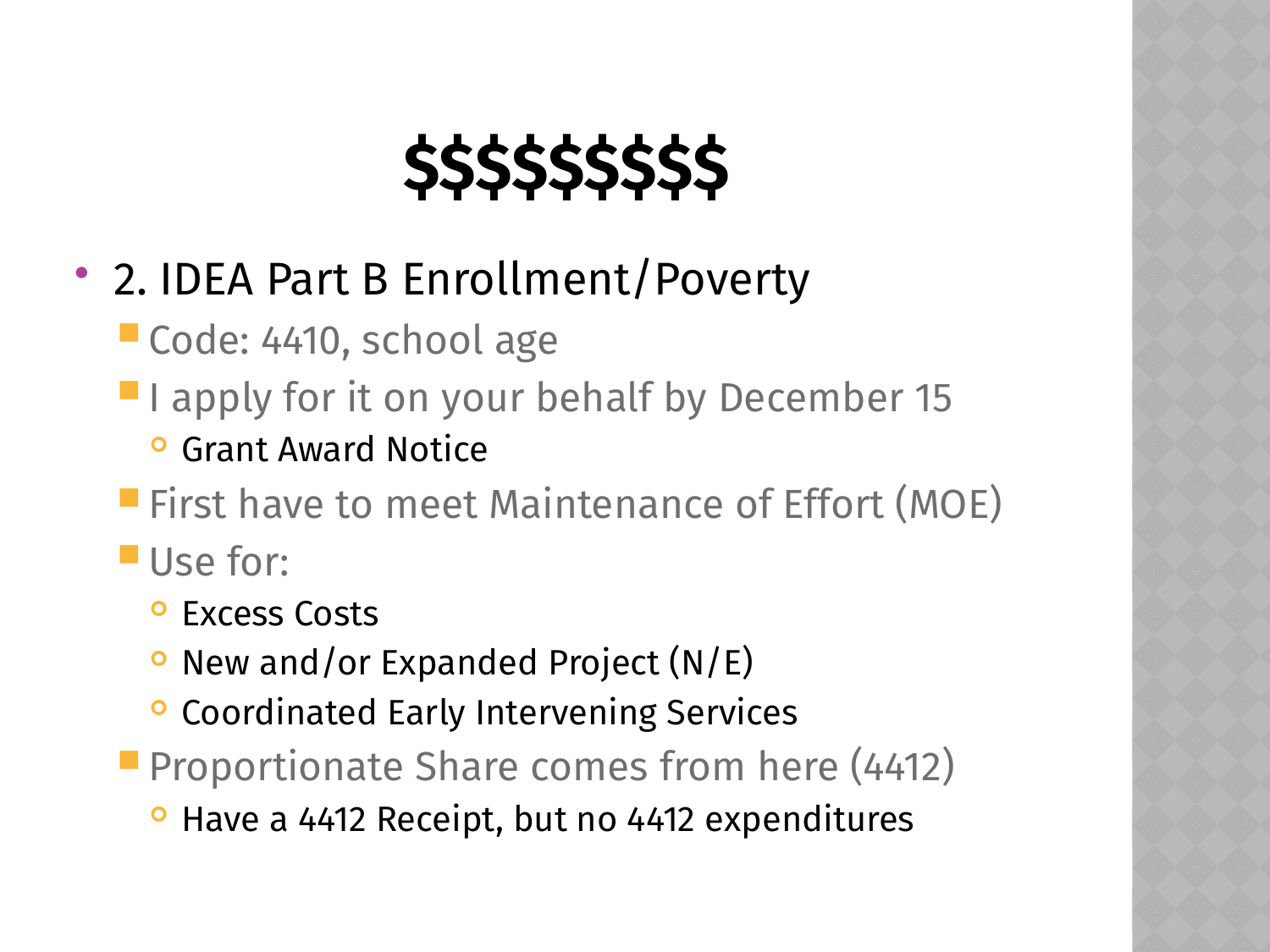

# $$$$$$$$$
2. IDEA Part B Enrollment/Poverty
Code: 4410, school age
I apply for it on your behalf by December 15
Grant Award Notice
First have to meet Maintenance of Effort (MOE)
Use for:
Excess Costs
New and/or Expanded Project (N/E)
Coordinated Early Intervening Services
Proportionate Share comes from here (4412)
Have a 4412 Receipt, but no 4412 expenditures